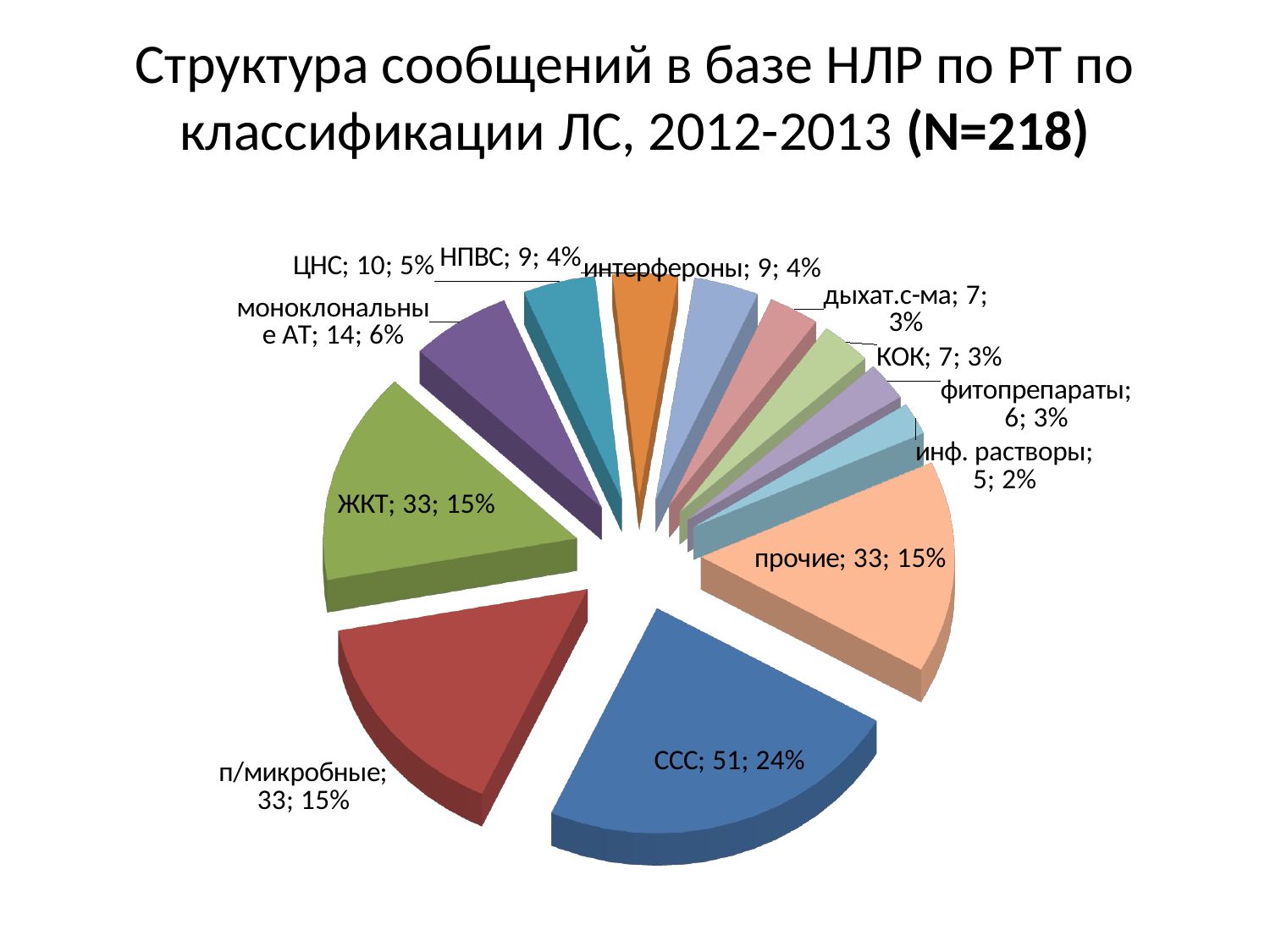

# Структура сообщений в базе НЛР по РТ по классификации ЛС, 2012-2013 (N=218)

[unsupported chart]